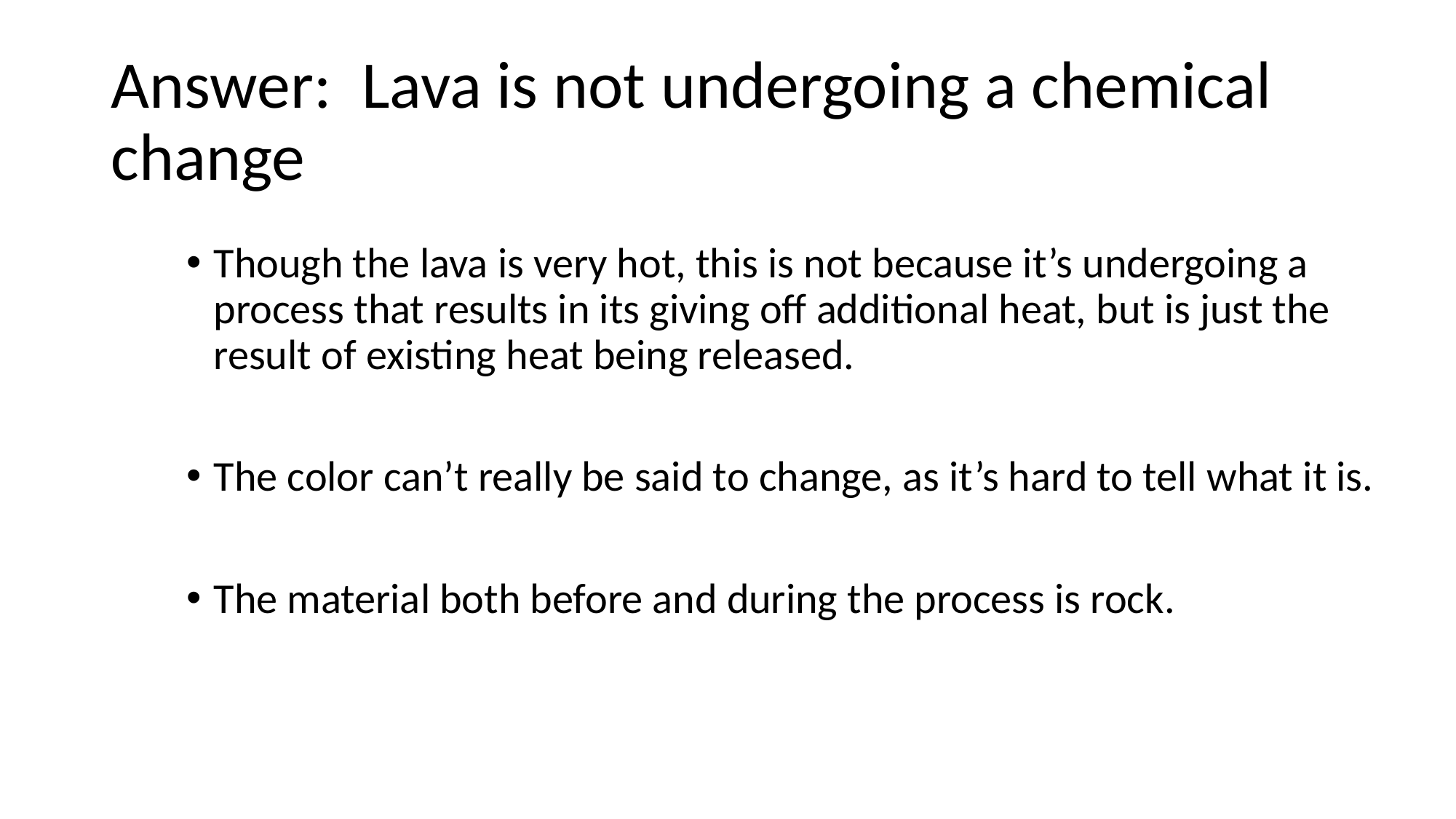

# Answer:  Lava is not undergoing a chemical change
Though the lava is very hot, this is not because it’s undergoing a process that results in its giving off additional heat, but is just the result of existing heat being released.

The color can’t really be said to change, as it’s hard to tell what it is.

The material both before and during the process is rock.